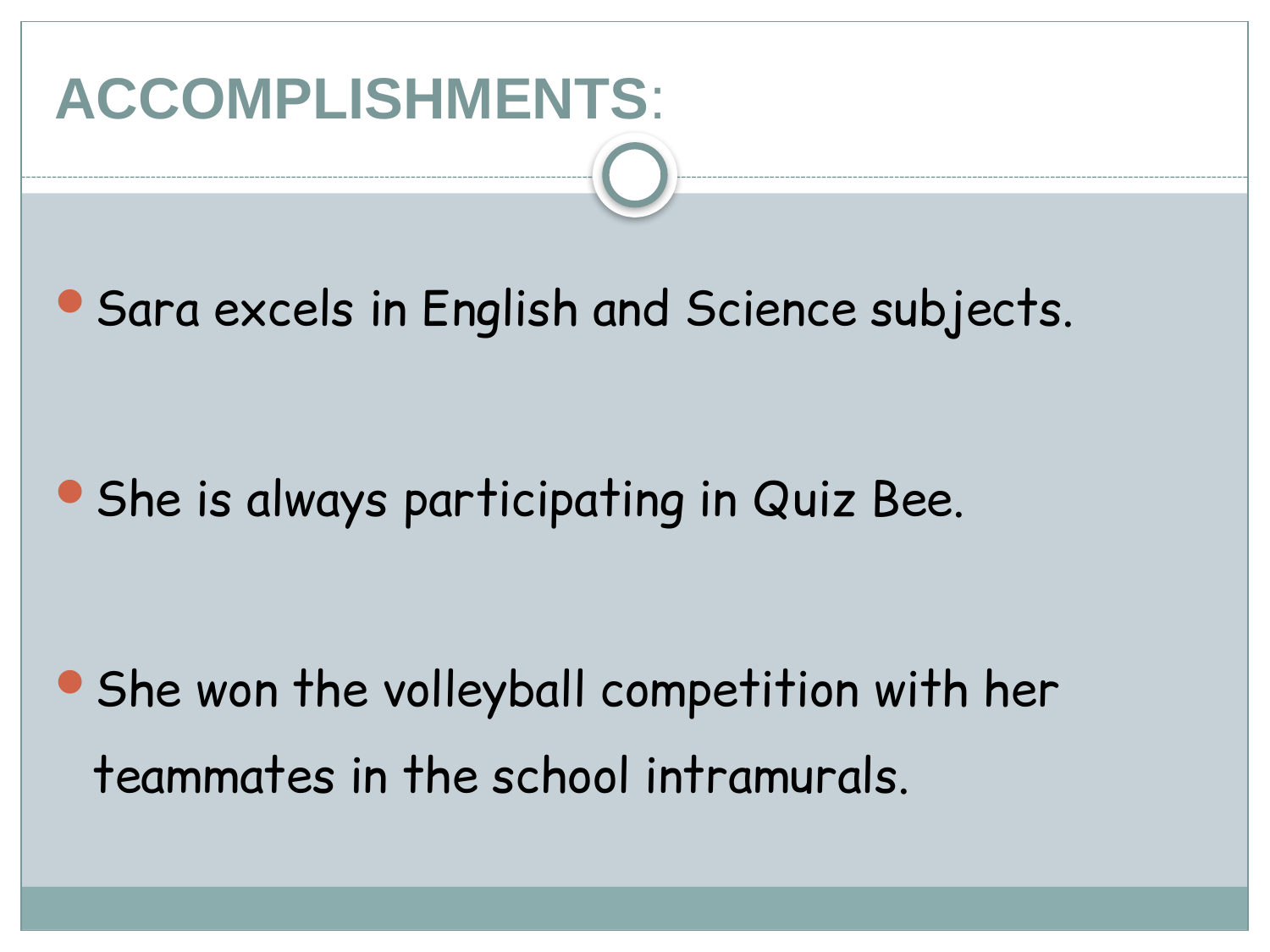

# ACCOMPLISHMENTS:
Sara excels in English and Science subjects.

She is always participating in Quiz Bee.

She won the volleyball competition with her teammates in the school intramurals.